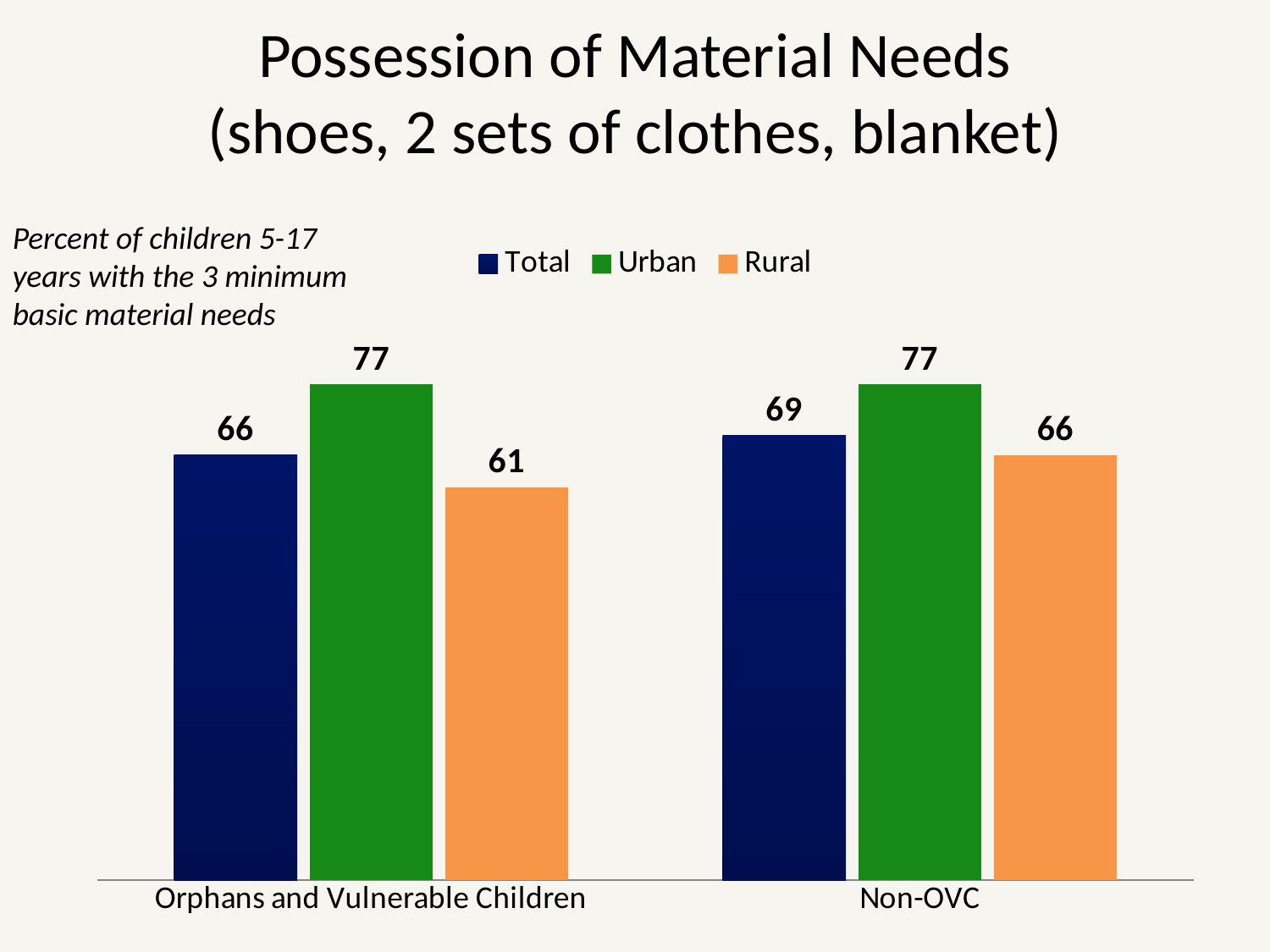

# Possession of Material Needs (shoes, 2 sets of clothes, blanket)
Percent of children 5-17 years with the 3 minimum basic material needs

### Chart

| Category | Total | Urban | Rural |
|---|---|---|---|
| Orphans and Vulnerable Children | 66.0 | 77.0 | 61.0 |
| Non-OVC | 69.0 | 77.0 | 66.0 |